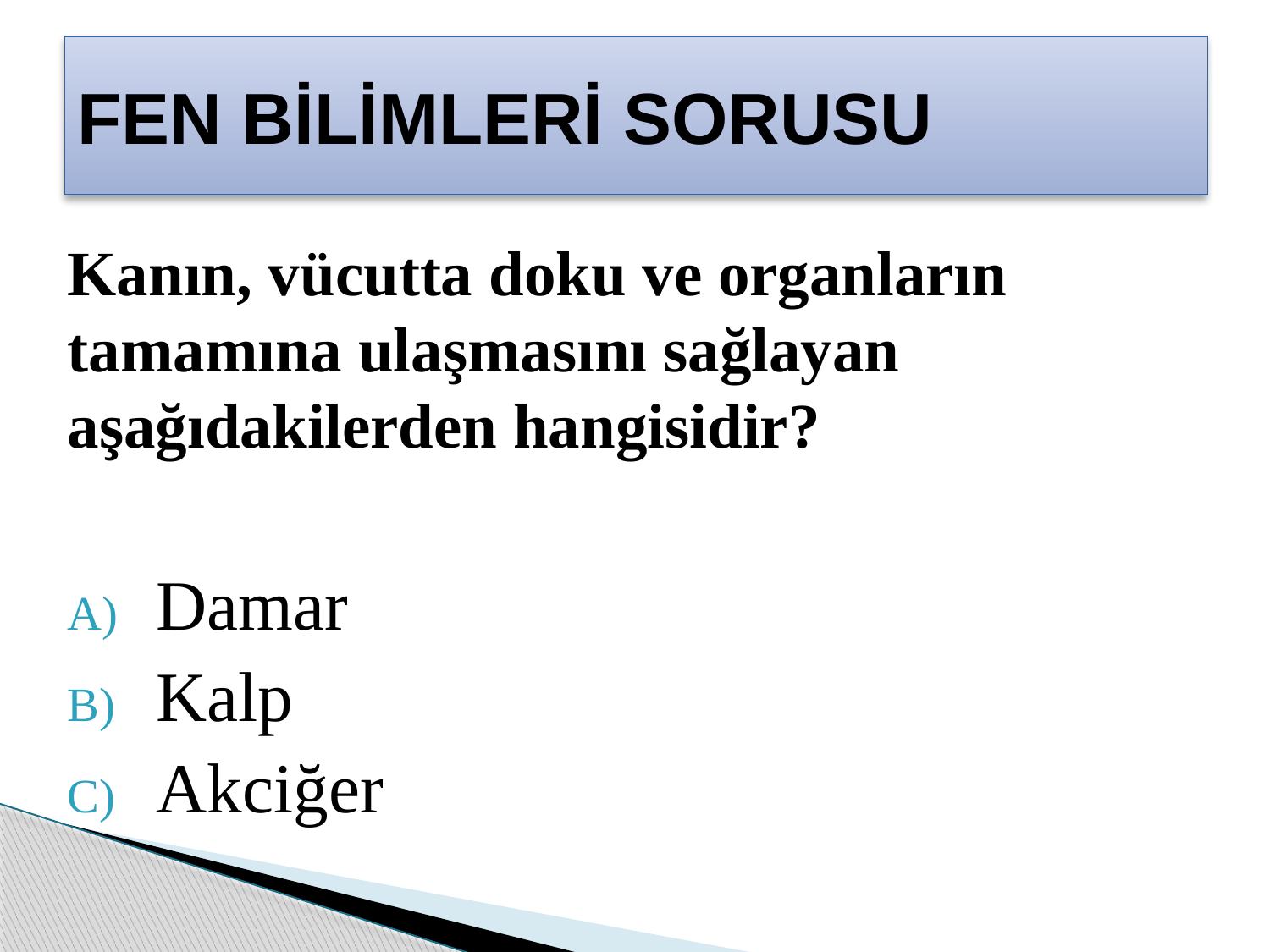

# FEN BİLİMLERİ SORUSU
Kanın, vücutta doku ve organların tamamına ulaşmasını sağlayan aşağıdakilerden hangisidir?

 Damar
 Kalp
 Akciğer